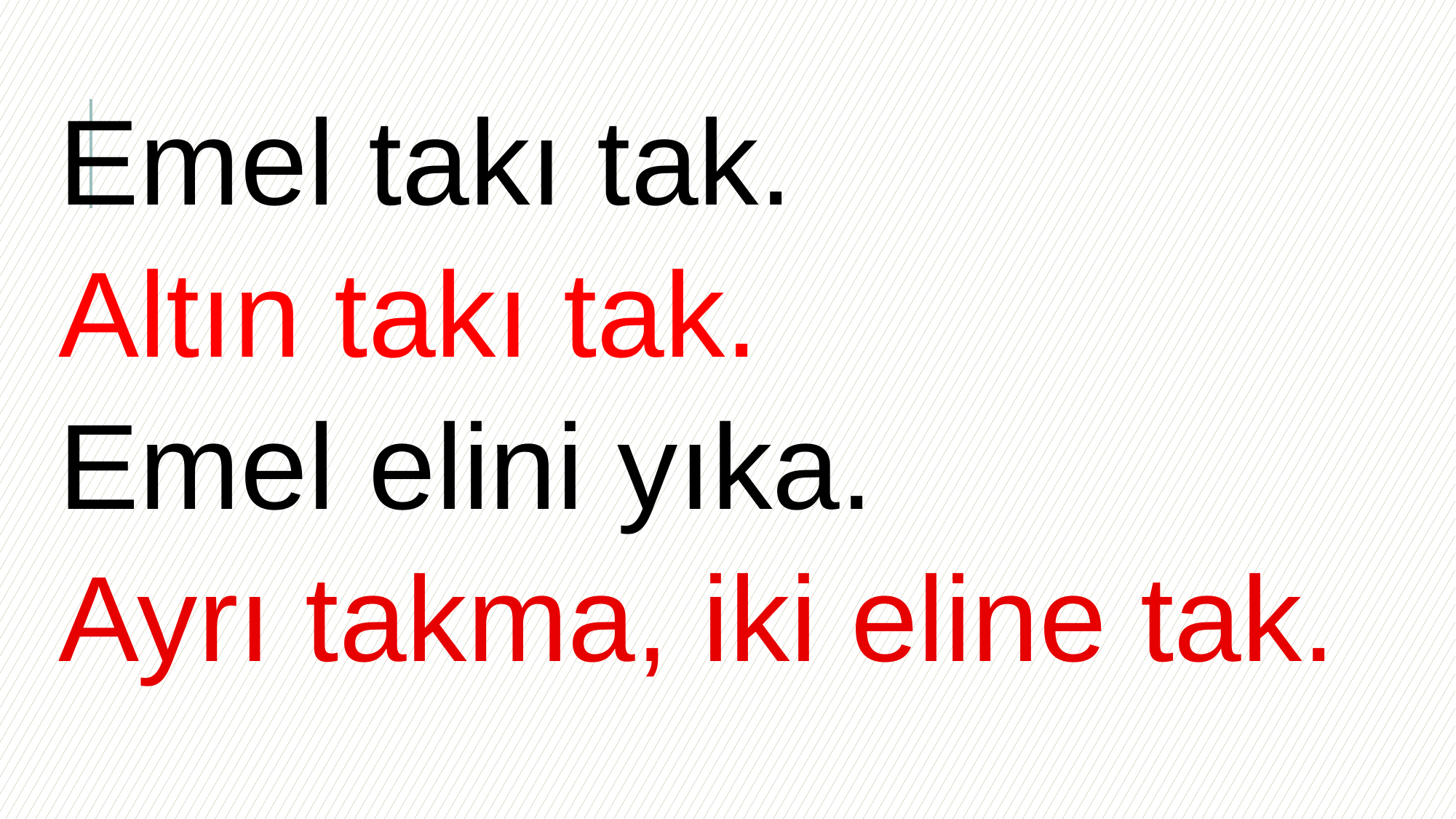

Emel takı tak.
Altın takı tak.
Emel elini yıka.
Ayrı takma, iki eline tak.